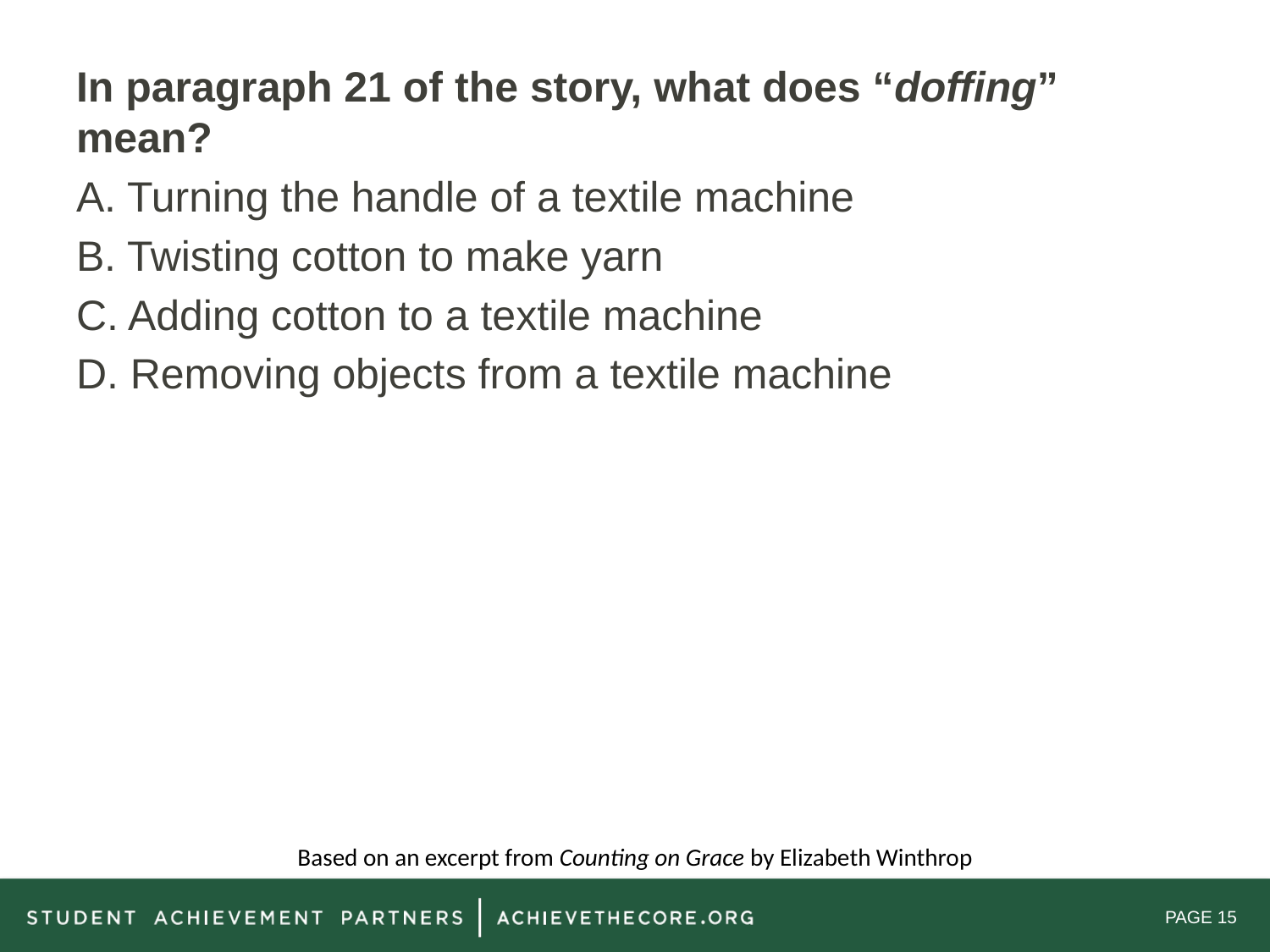

In paragraph 21 of the story, what does “doffing” mean?
A. Turning the handle of a textile machine
B. Twisting cotton to make yarn
C. Adding cotton to a textile machine
D. Removing objects from a textile machine

Based on an excerpt from Counting on Grace by Elizabeth Winthrop